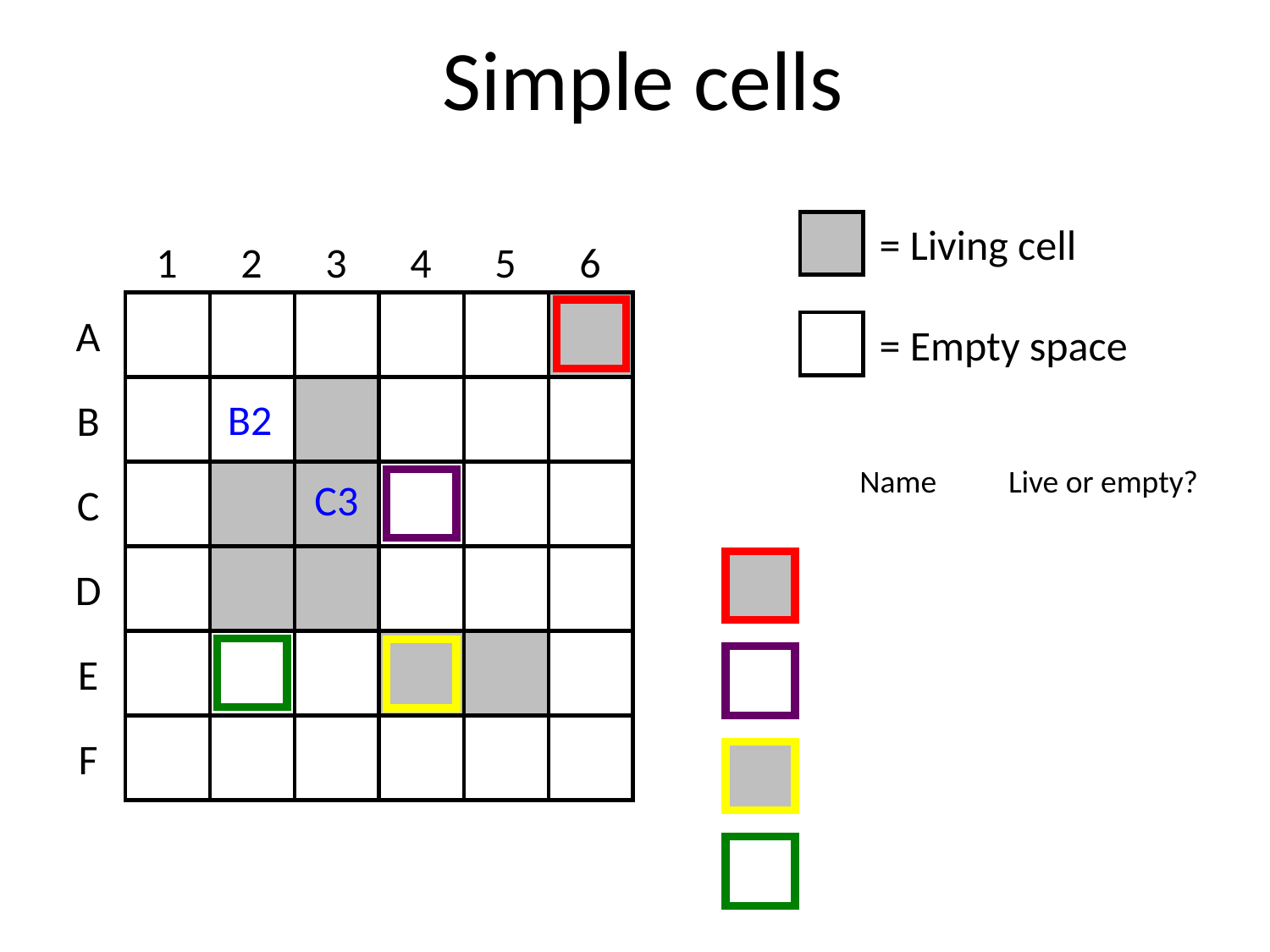

Simple cells
 = Living cell

1
2
3
4
5
6

A
 = Empty space

B2
B
Name
Live or empty?

C3

C

D

E

F